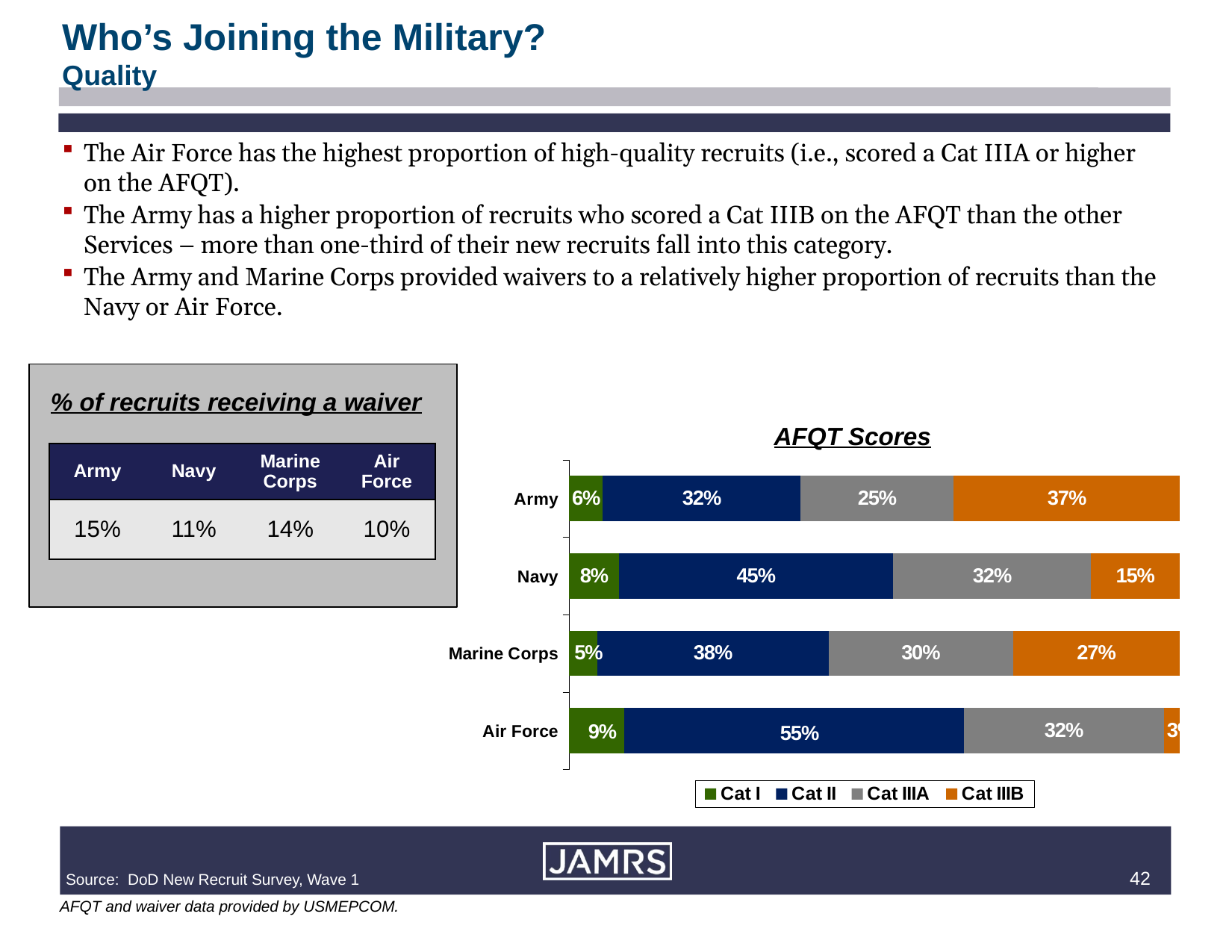

Who’s Joining the Military?
Quality
The Air Force has the highest proportion of high-quality recruits (i.e., scored a Cat IIIA or higher on the AFQT).
The Army has a higher proportion of recruits who scored a Cat IIIB on the AFQT than the other Services – more than one-third of their new recruits fall into this category.
The Army and Marine Corps provided waivers to a relatively higher proportion of recruits than the Navy or Air Force.

% of recruits receiving a waiver
AFQT Scores
| Army | Navy | Marine Corps | Air Force |
| --- | --- | --- | --- |
| 15% | 11% | 14% | 10% |

### Chart

| Category | Cat I | Cat II | Cat IIIA | Cat IIIB |
|---|---|---|---|---|
| Air Force | 0.0893885 | 0.5510623 | 0.3249883 | 0.0256425 |
| Marine Corps | 0.0459214 | 0.378195 | 0.3020448 | 0.2724807 |
| Navy | 0.0813994 | 0.4491044 | 0.3242151 | 0.145281 |
| Army | 0.0550295 | 0.3234914 | 0.251531 | 0.3697484 |
42
Source:  DoD New Recruit Survey, Wave 1
	AFQT and waiver data provided by USMEPCOM.